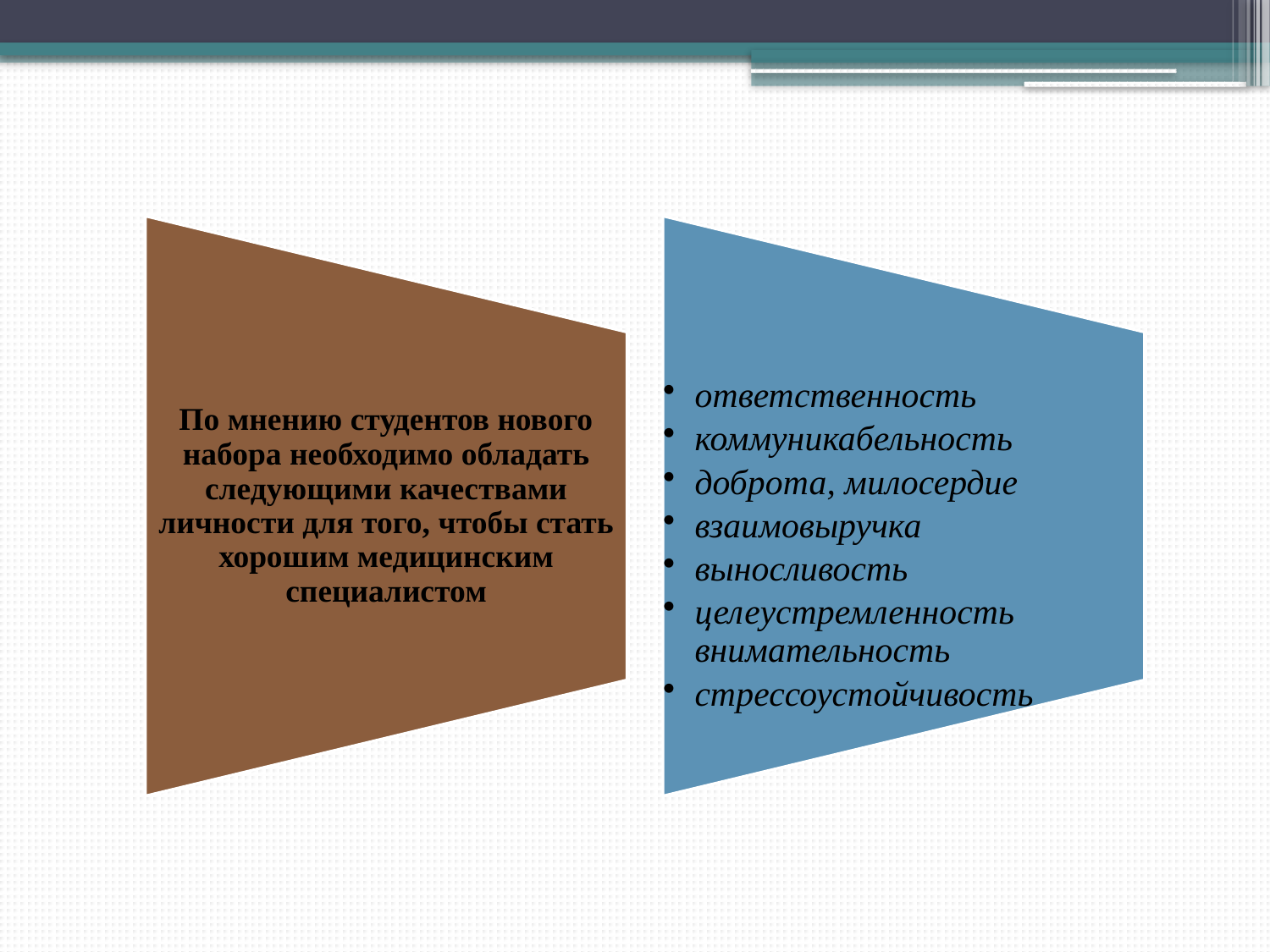

По мнению студентов нового набора необходимо обладать следующими качествами личности для того, чтобы стать хорошим медицинским специалистом

ответственность
коммуникабельность
доброта, милосердие
взаимовыручка
выносливость
целеустремленность внимательность
стрессоустойчивость